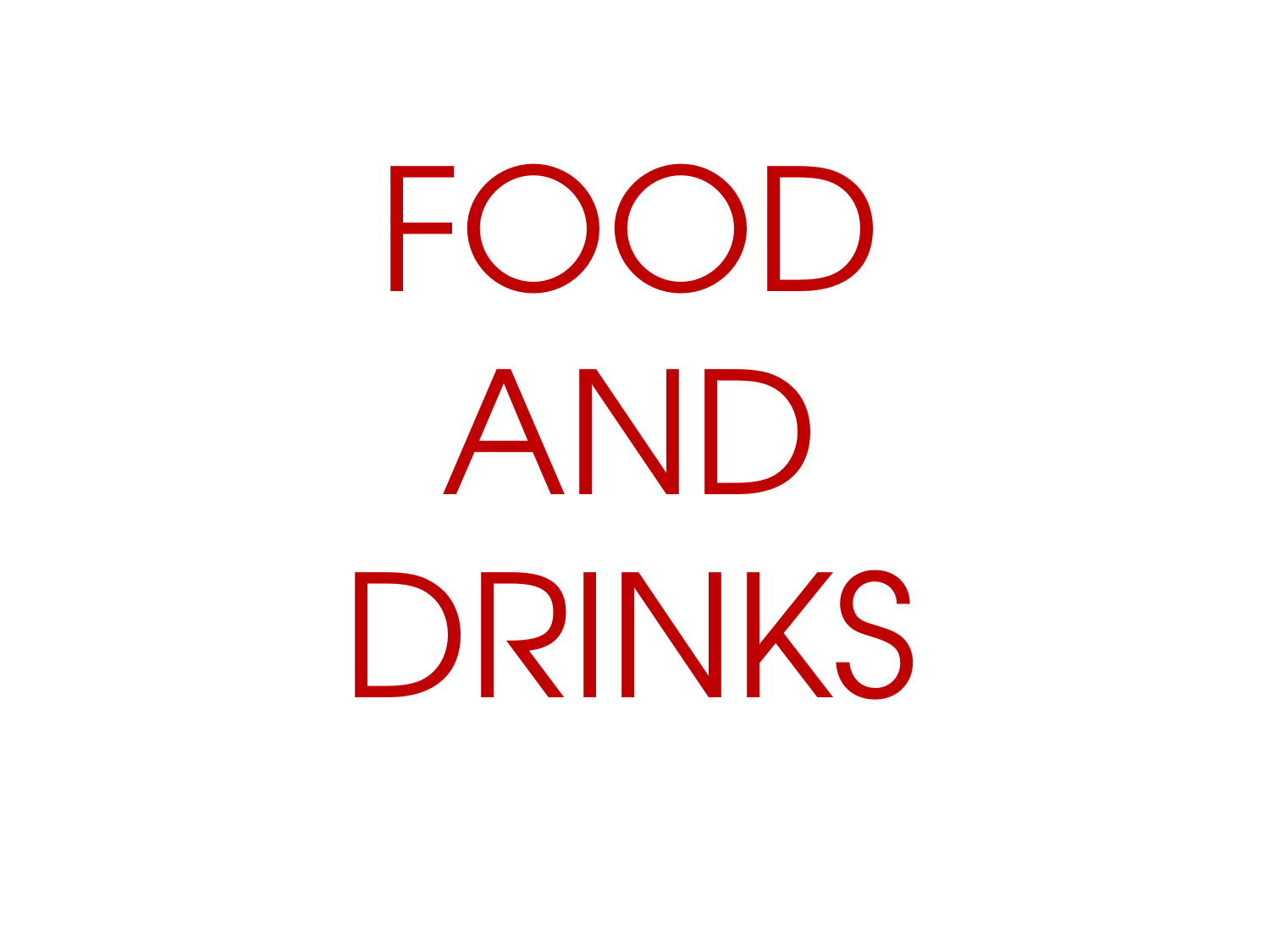

FOOD AND DRINKS
# Food & Drinks